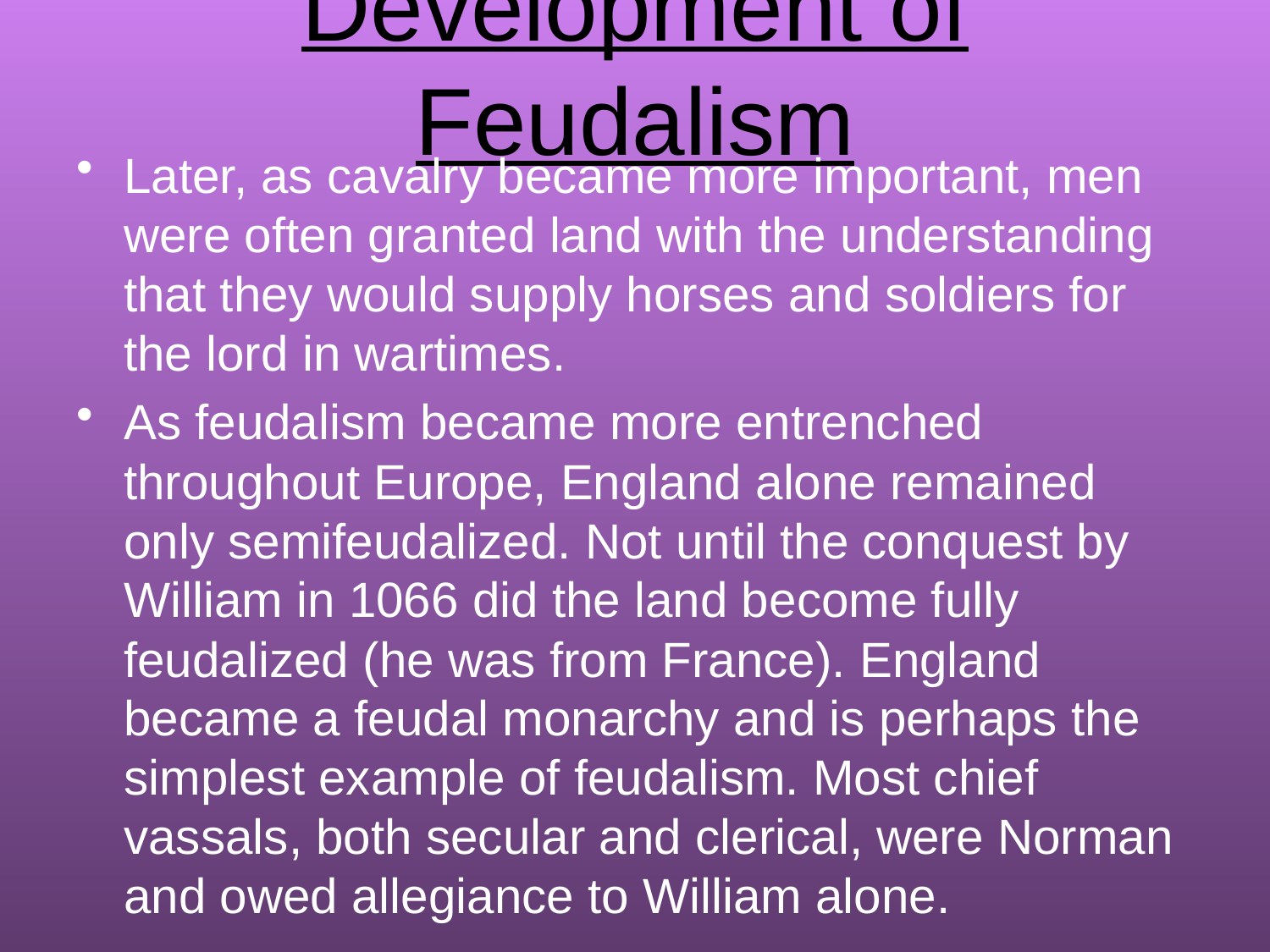

# Development of Feudalism
Later, as cavalry became more important, men were often granted land with the understanding that they would supply horses and soldiers for the lord in wartimes.
As feudalism became more entrenched throughout Europe, England alone remained only semifeudalized. Not until the conquest by William in 1066 did the land become fully feudalized (he was from France). England became a feudal monarchy and is perhaps the simplest example of feudalism. Most chief vassals, both secular and clerical, were Norman and owed allegiance to William alone.